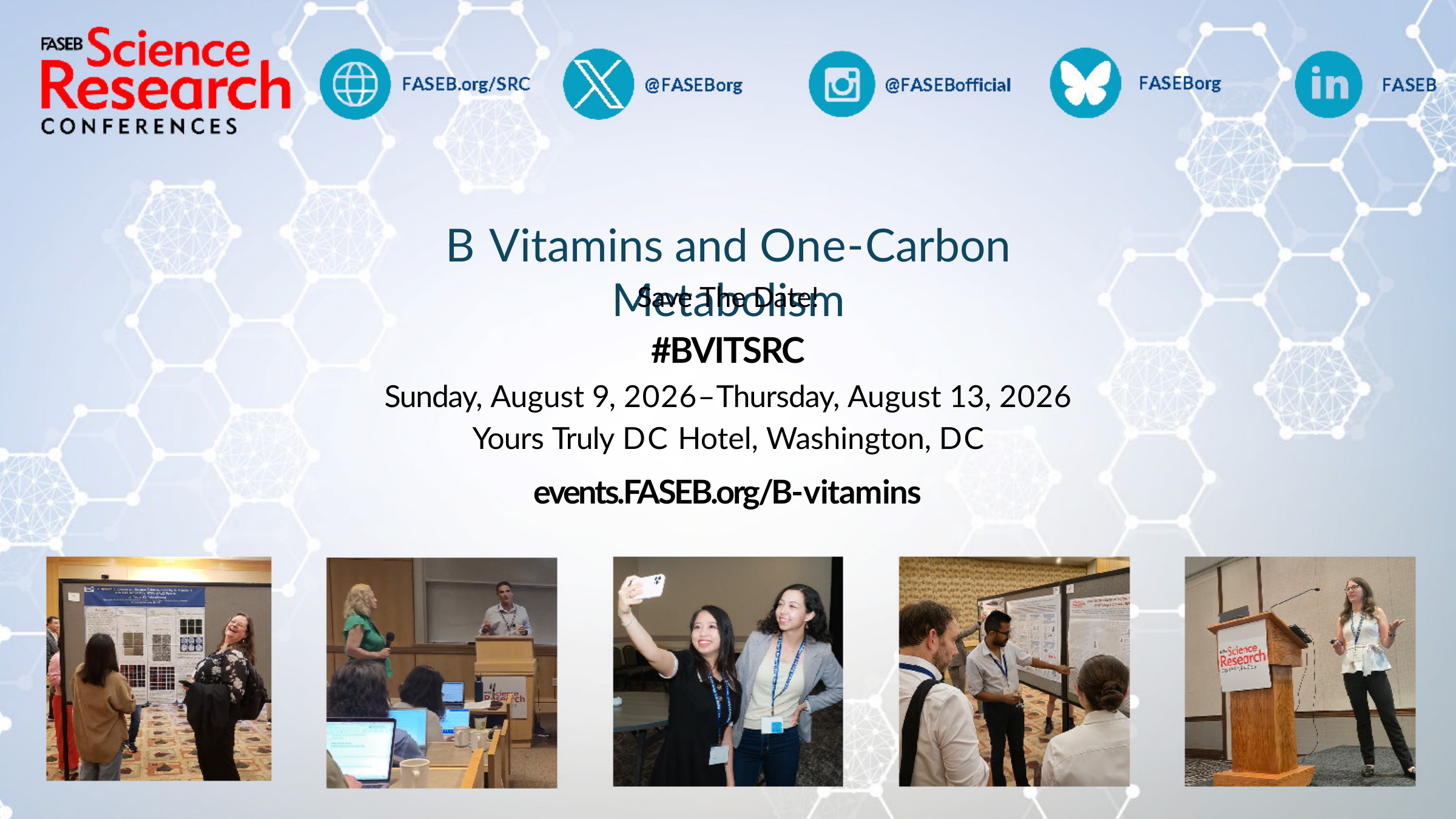

# B Vitamins and One-Carbon Metabolism
Save The Date!
#BVITSRC
Sunday, August 9, 2026–Thursday, August 13, 2026
Yours Truly DC Hotel, Washington, DC
events.FASEB.org/B-vitamins